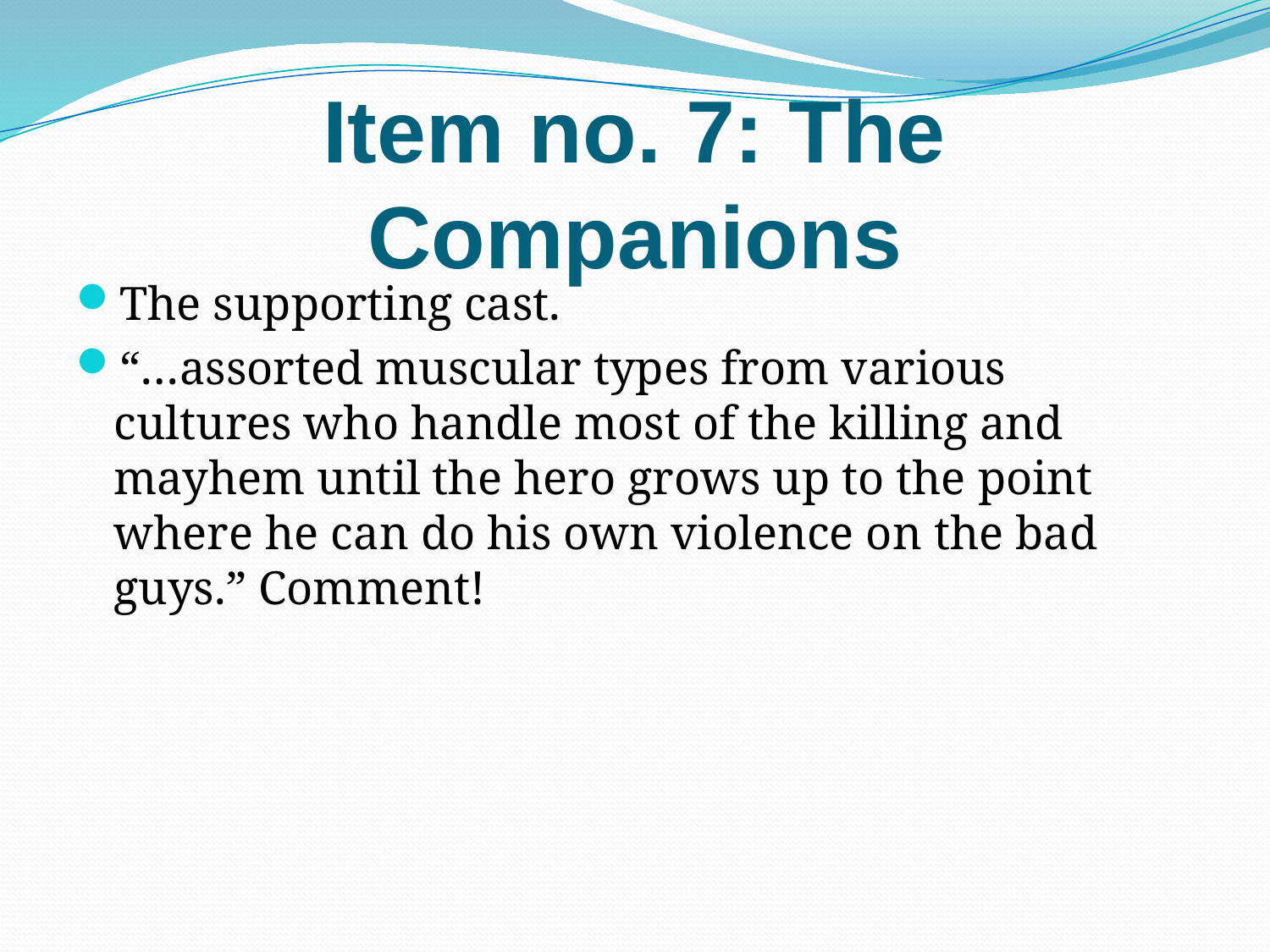

# Item no. 7: The Companions
The supporting cast.
“…assorted muscular types from various cultures who handle most of the killing and mayhem until the hero grows up to the point where he can do his own violence on the bad guys.” Comment!